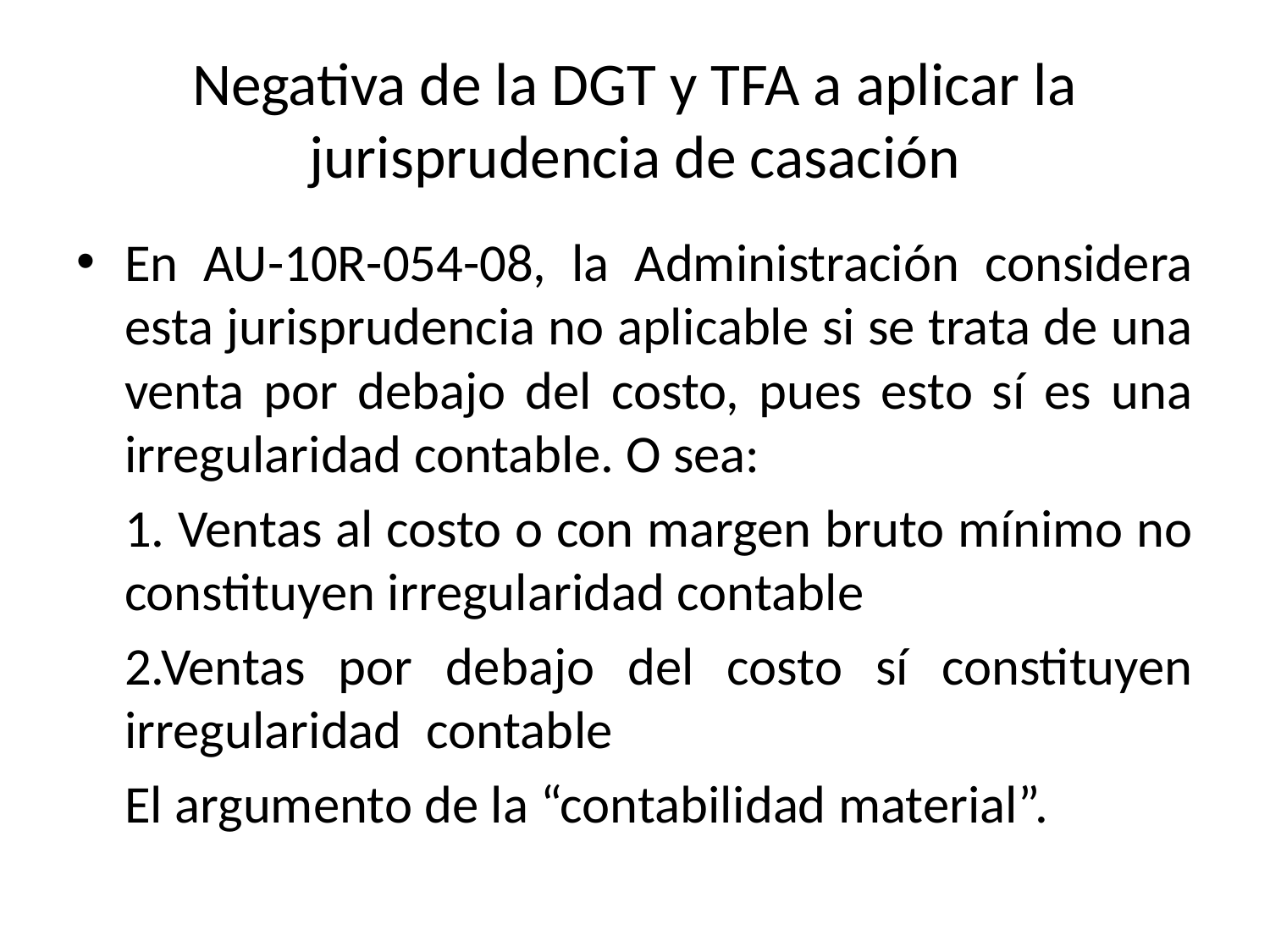

# Negativa de la DGT y TFA a aplicar la jurisprudencia de casación
En AU-10R-054-08, la Administración considera esta jurisprudencia no aplicable si se trata de una venta por debajo del costo, pues esto sí es una irregularidad contable. O sea:
	1. Ventas al costo o con margen bruto mínimo no constituyen irregularidad contable
	2.Ventas por debajo del costo sí constituyen irregularidad  contable
	El argumento de la “contabilidad material”.